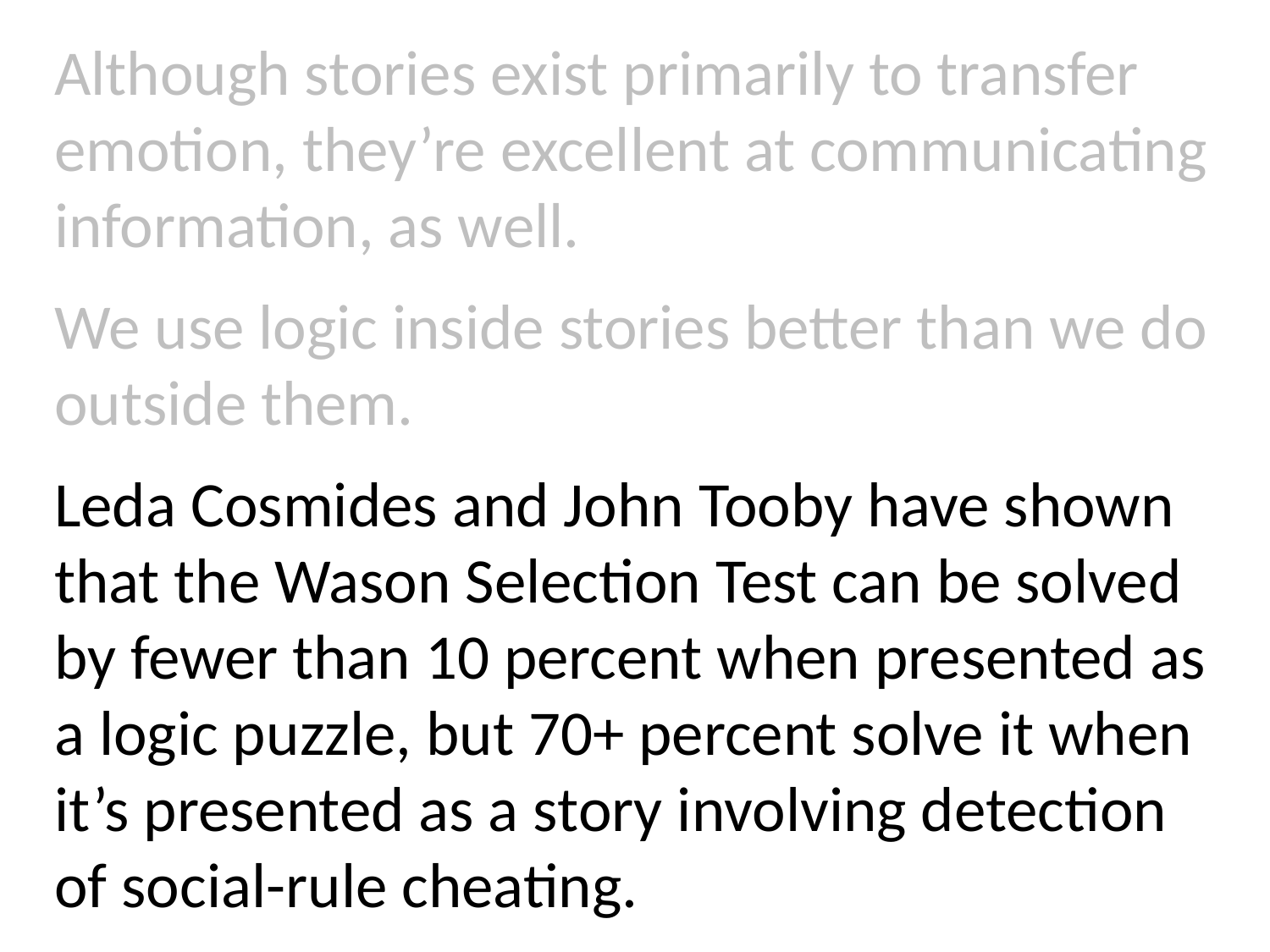

Although stories exist primarily to transfer emotion, they’re excellent at communicating information, as well.

We use logic inside stories better than we do outside them.
Leda Cosmides and John Tooby have shown that the Wason Selection Test can be solved by fewer than 10 percent when presented as
a logic puzzle, but 70+ percent solve it when it’s presented as a story involving detection
of social-rule cheating.